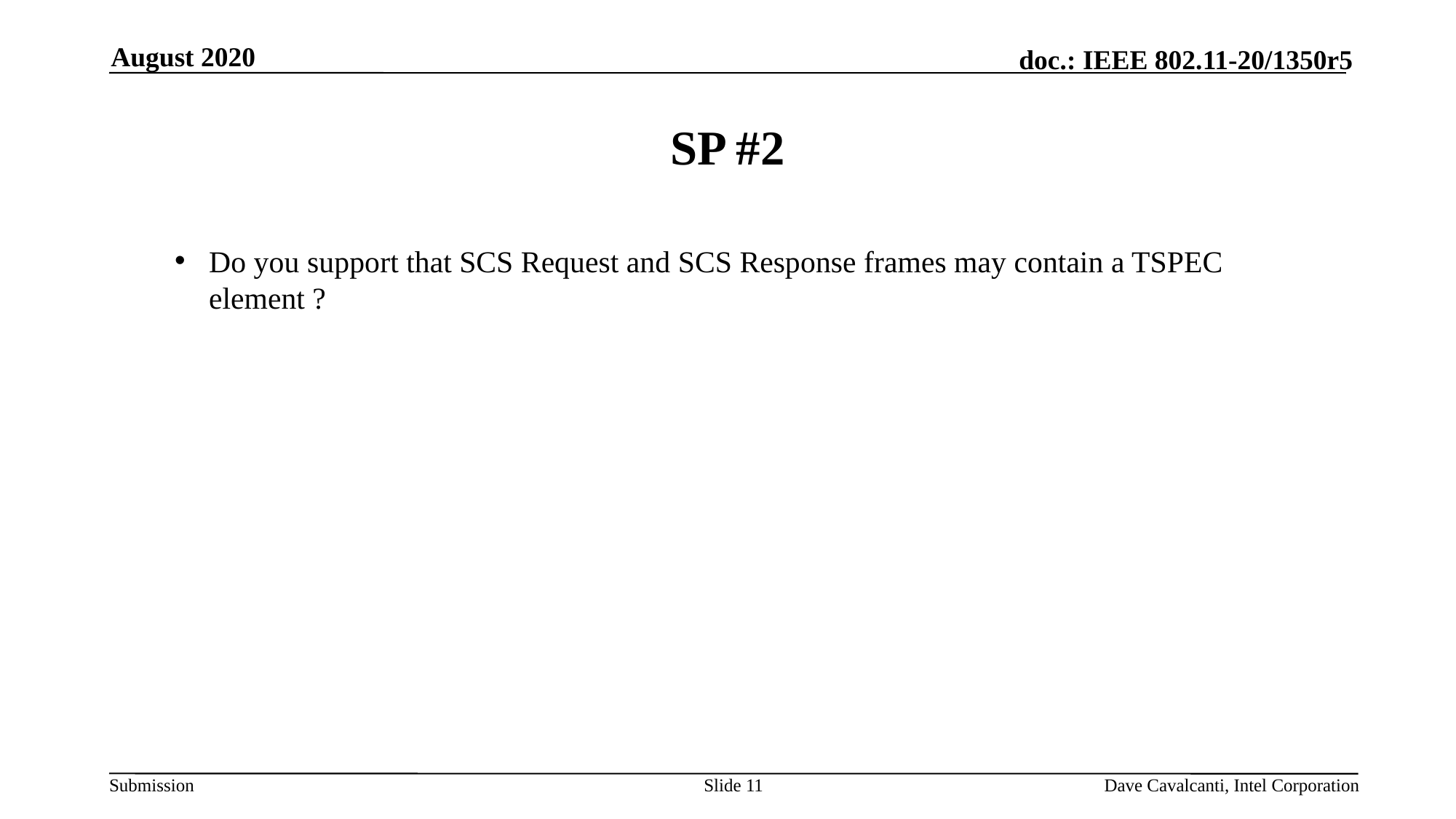

August 2020
# SP #2
Do you support that SCS Request and SCS Response frames may contain a TSPEC element ?

Slide 11
Dave Cavalcanti, Intel Corporation